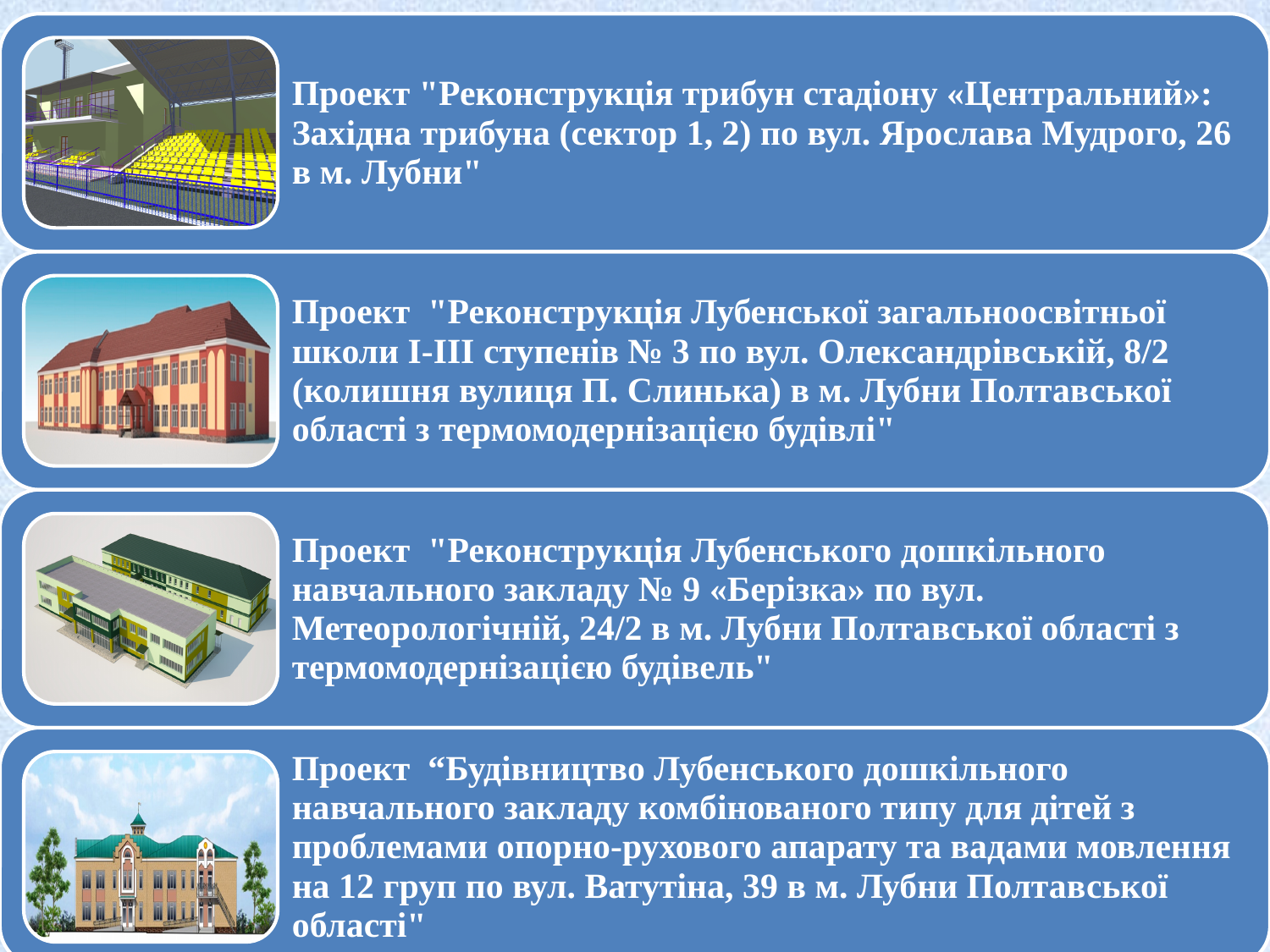

Проект "Реконструкція трибун стадіону «Центральний»: Західна трибуна (сектор 1, 2) по вул. Ярослава Мудрого, 26 в м. Лубни"
Проект  "Реконструкція Лубенської загальноосвітньої школи І-ІІІ ступенів № 3 по вул. Олександрівській, 8/2 (колишня вулиця П. Слинька) в м. Лубни Полтавської області з термомодернізацією будівлі"
Проект  "Реконструкція Лубенського дошкільного навчального закладу № 9 «Берізка» по вул. Метеорологічній, 24/2 в м. Лубни Полтавської області з термомодернізацією будівель"
Проект  “Будівництво Лубенського дошкільного навчального закладу комбінованого типу для дітей з проблемами опорно-рухового апарату та вадами мовлення на 12 груп по вул. Ватутіна, 39 в м. Лубни Полтавської області"